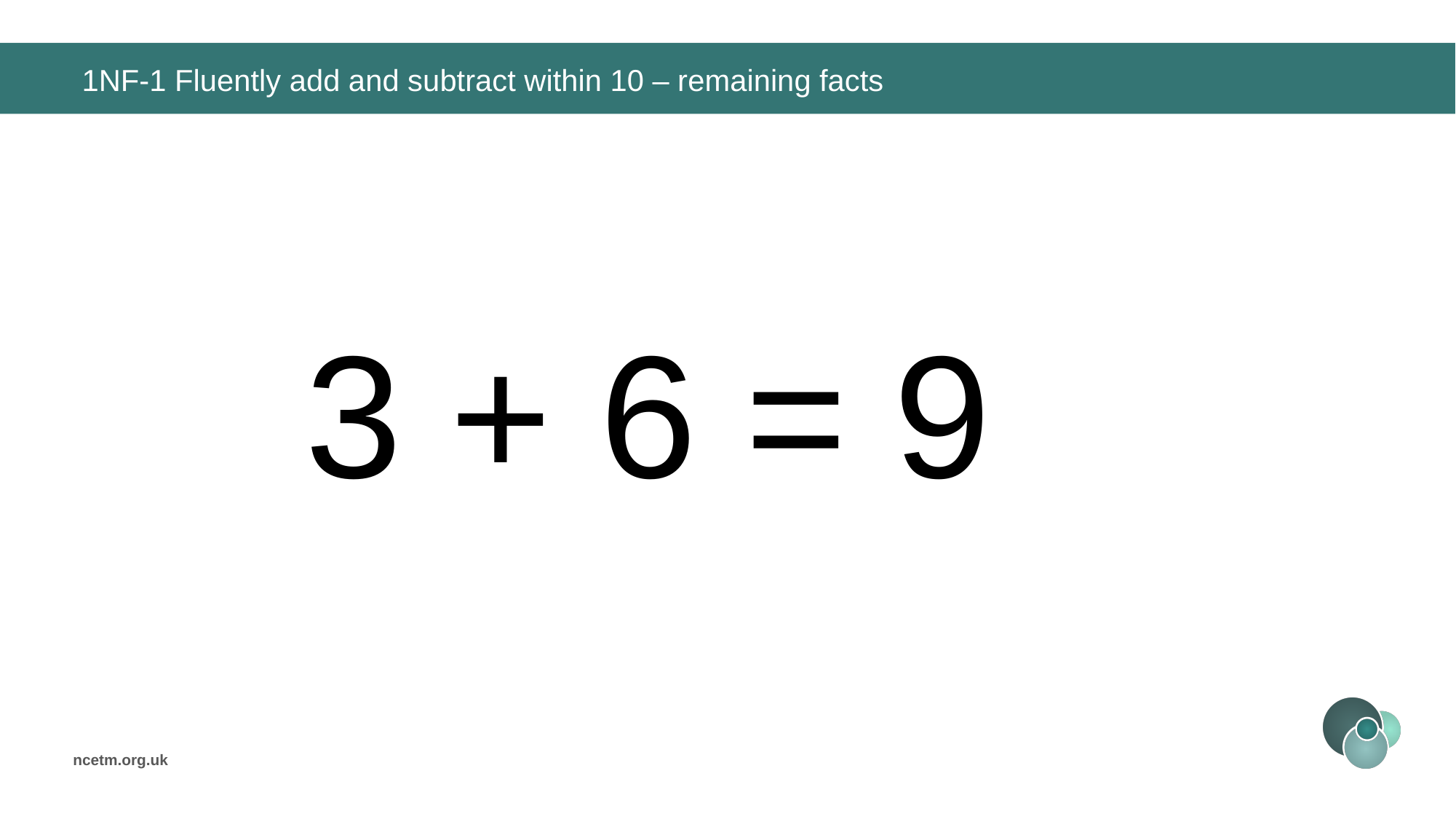

# 1NF-1 Fluently add and subtract within 10 – remaining facts
3 + 6 =
9